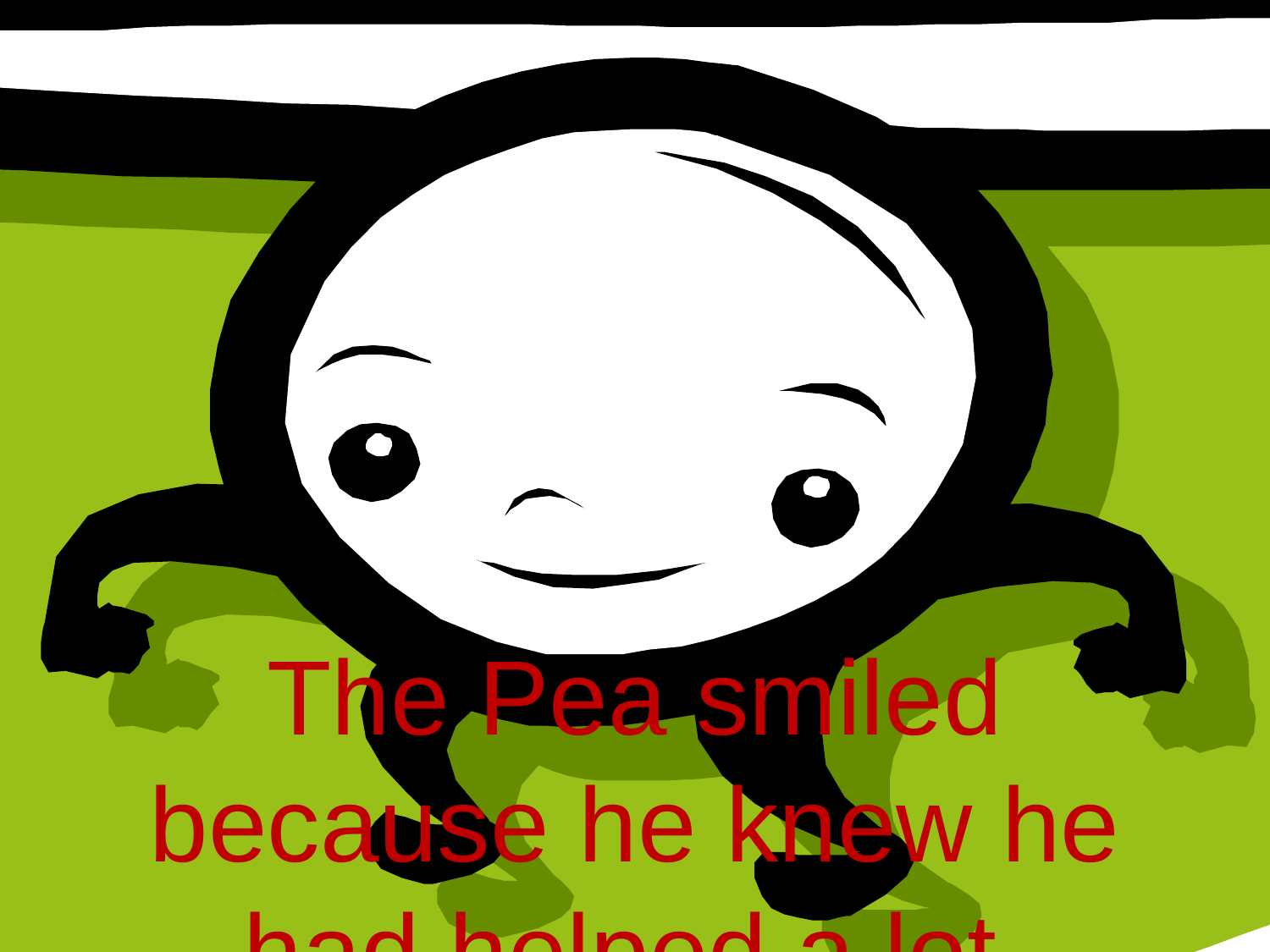

# The Pea smiled because he knew he had helped a lot.